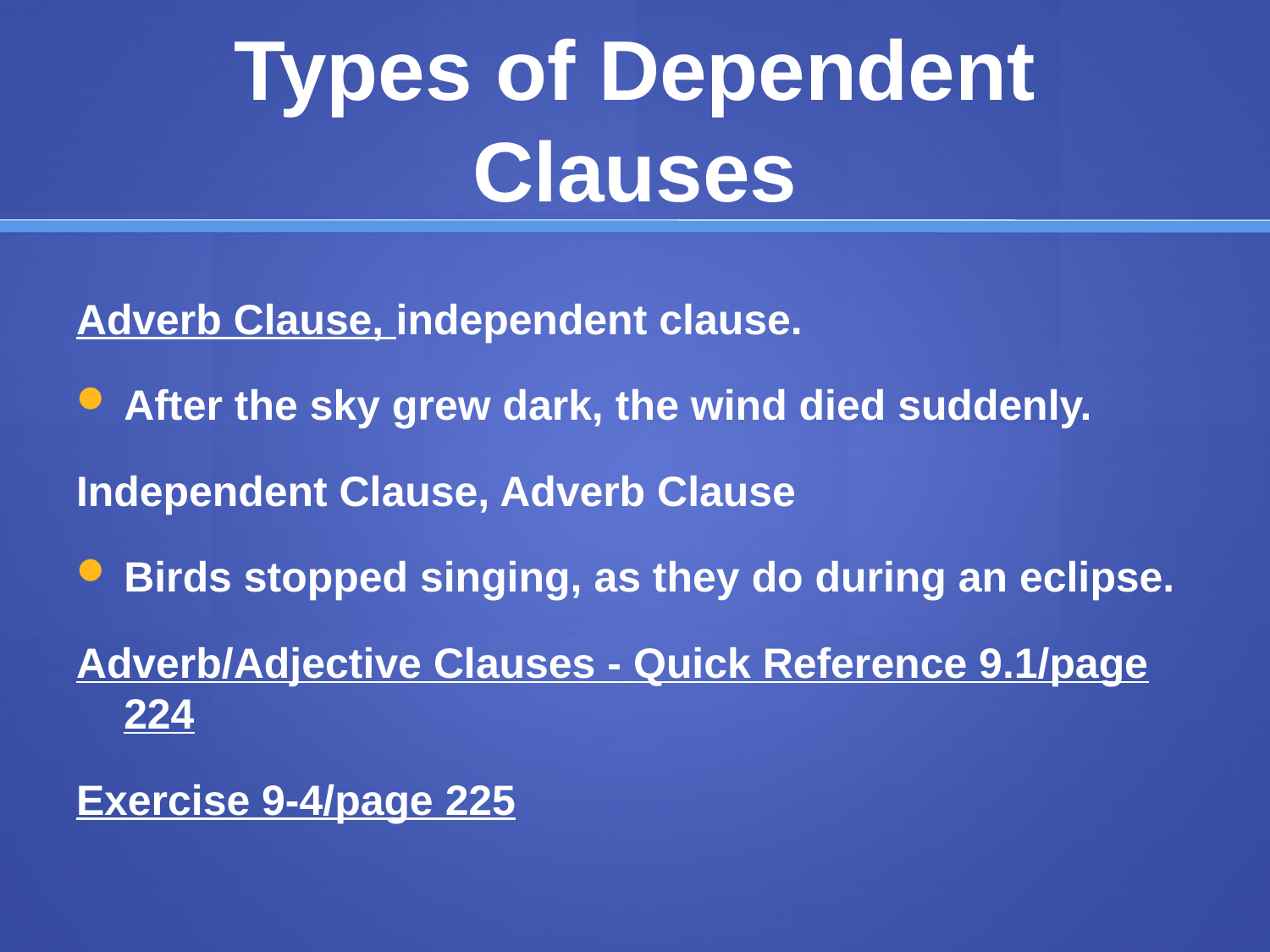

# Types of Dependent Clauses
Adverb Clause, independent clause.
After the sky grew dark, the wind died suddenly.
Independent Clause, Adverb Clause
Birds stopped singing, as they do during an eclipse.
Adverb/Adjective Clauses - Quick Reference 9.1/page 224
Exercise 9-4/page 225